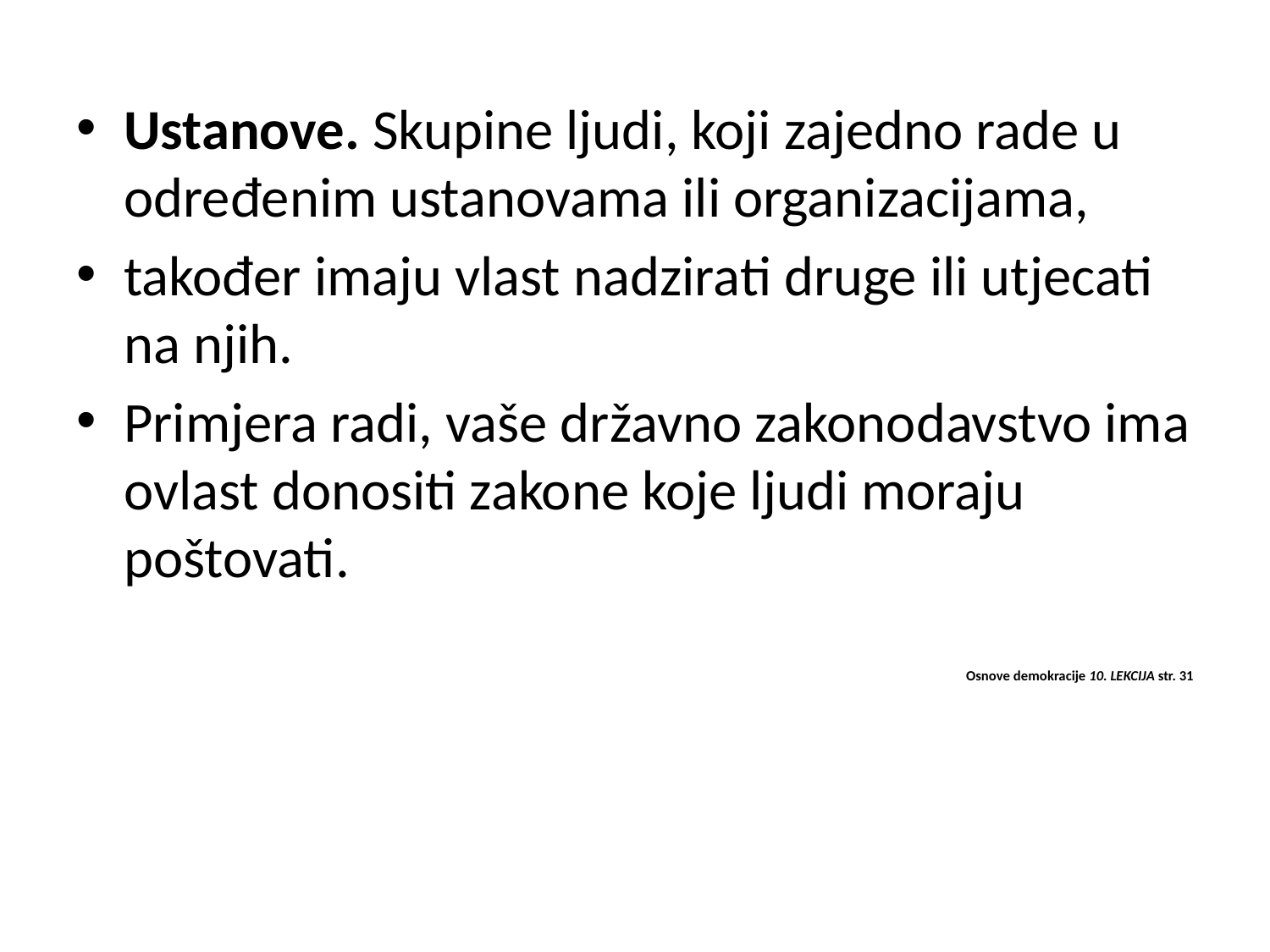

Ustanove. Skupine ljudi, koji zajedno rade u određenim ustanovama ili organizacijama,
također imaju vlast nadzirati druge ili utjecati na njih.
Primjera radi, vaše državno zakonodavstvo ima ovlast donositi zakone koje ljudi moraju poštovati.

Osnove demokracije 10. LEKCIJA str. 31